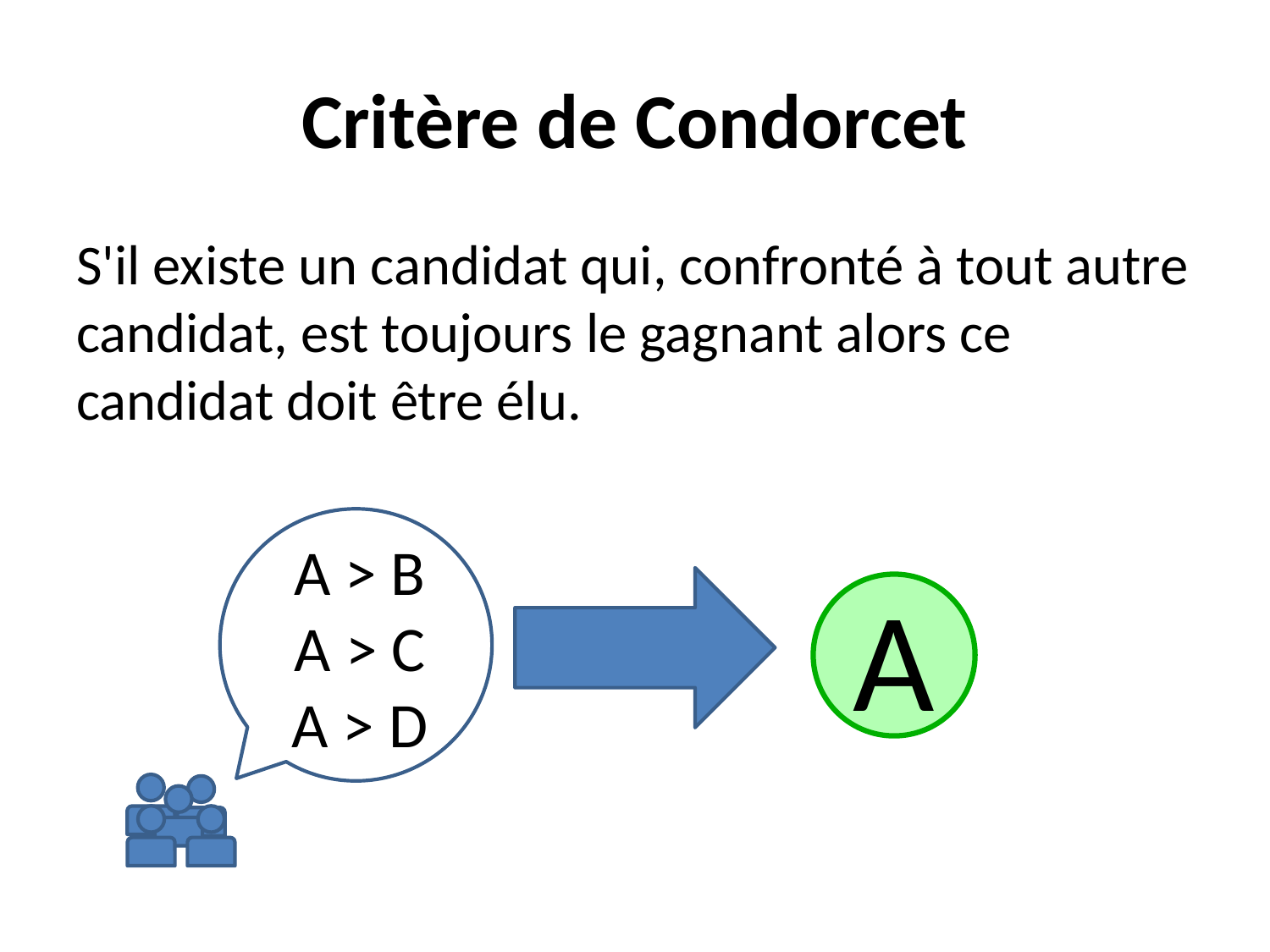

# Critère de Condorcet
S'il existe un candidat qui, confronté à tout autre candidat, est toujours le gagnant alors ce candidat doit être élu.

A > B
A > C
A > D

A